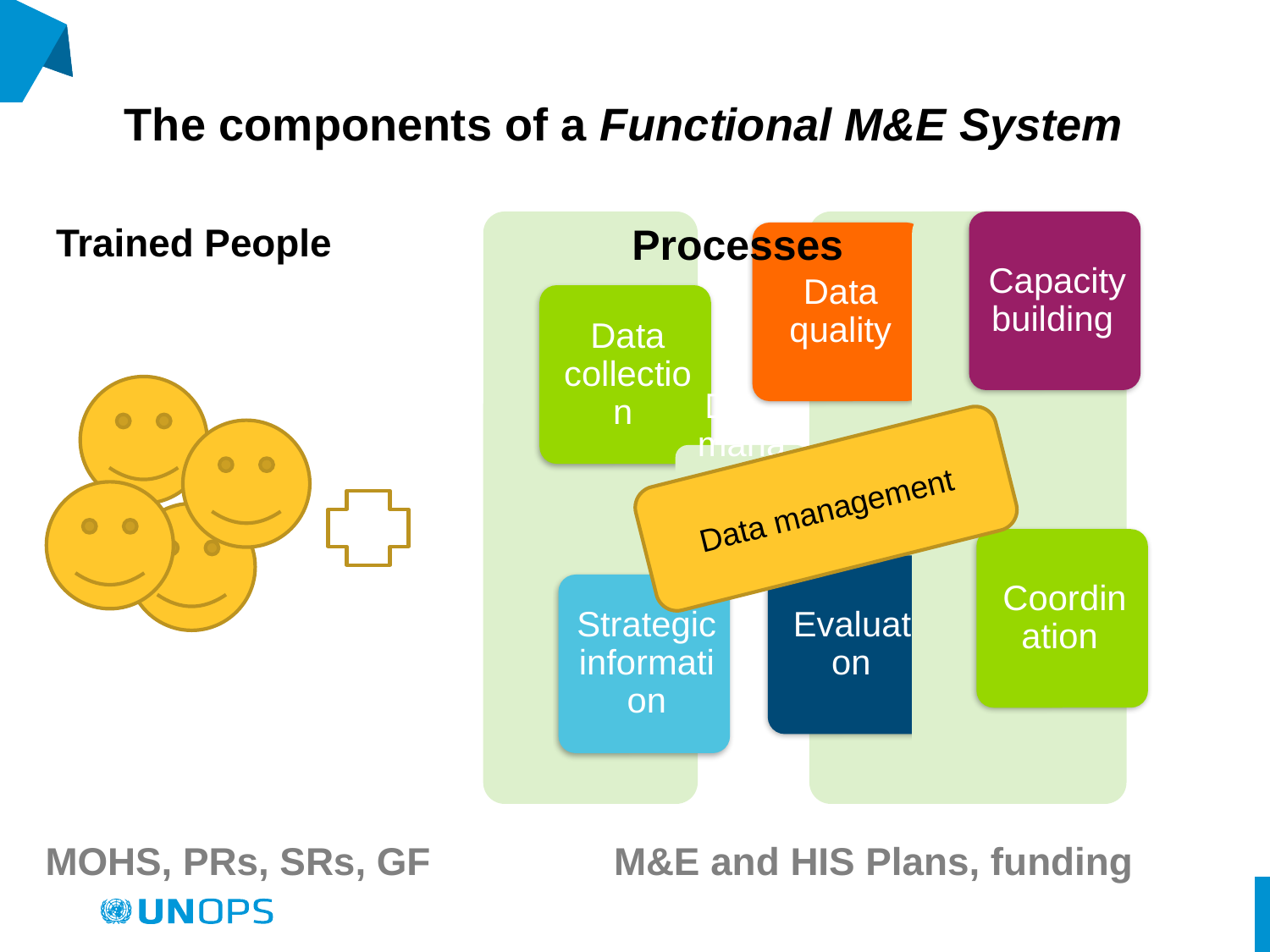

# The components of a Functional M&E System

Data collection
Strategic information
Data management

Data quality
Evaluation

Capacity building
Coordination
Processes
Trained People

Data management

MOHS, PRs, SRs, GF
M&E and HIS Plans, funding